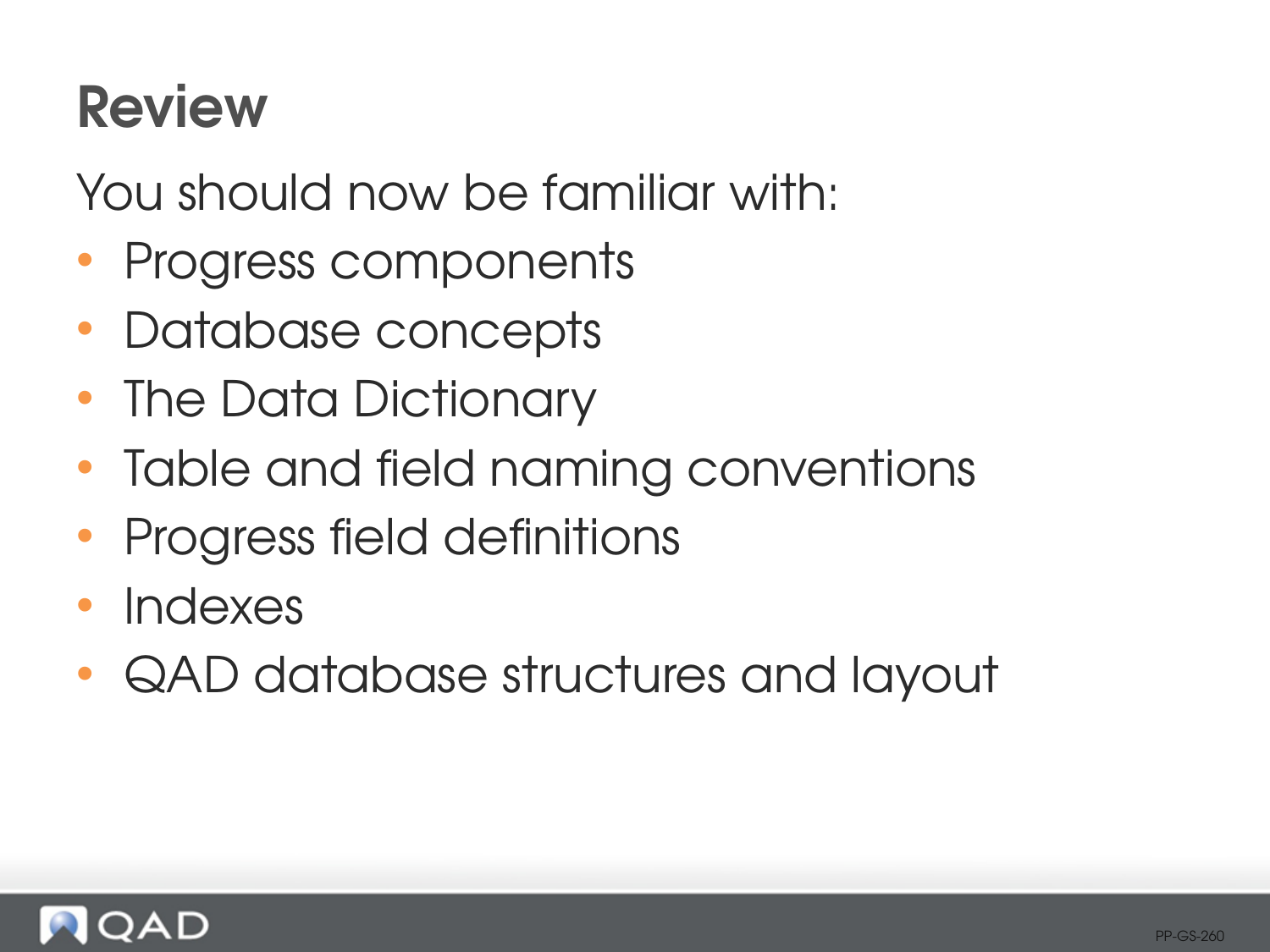

# Review
You should now be familiar with:
Progress components
Database concepts
The Data Dictionary
Table and field naming conventions
Progress field definitions
Indexes
QAD database structures and layout

PP-GS-260